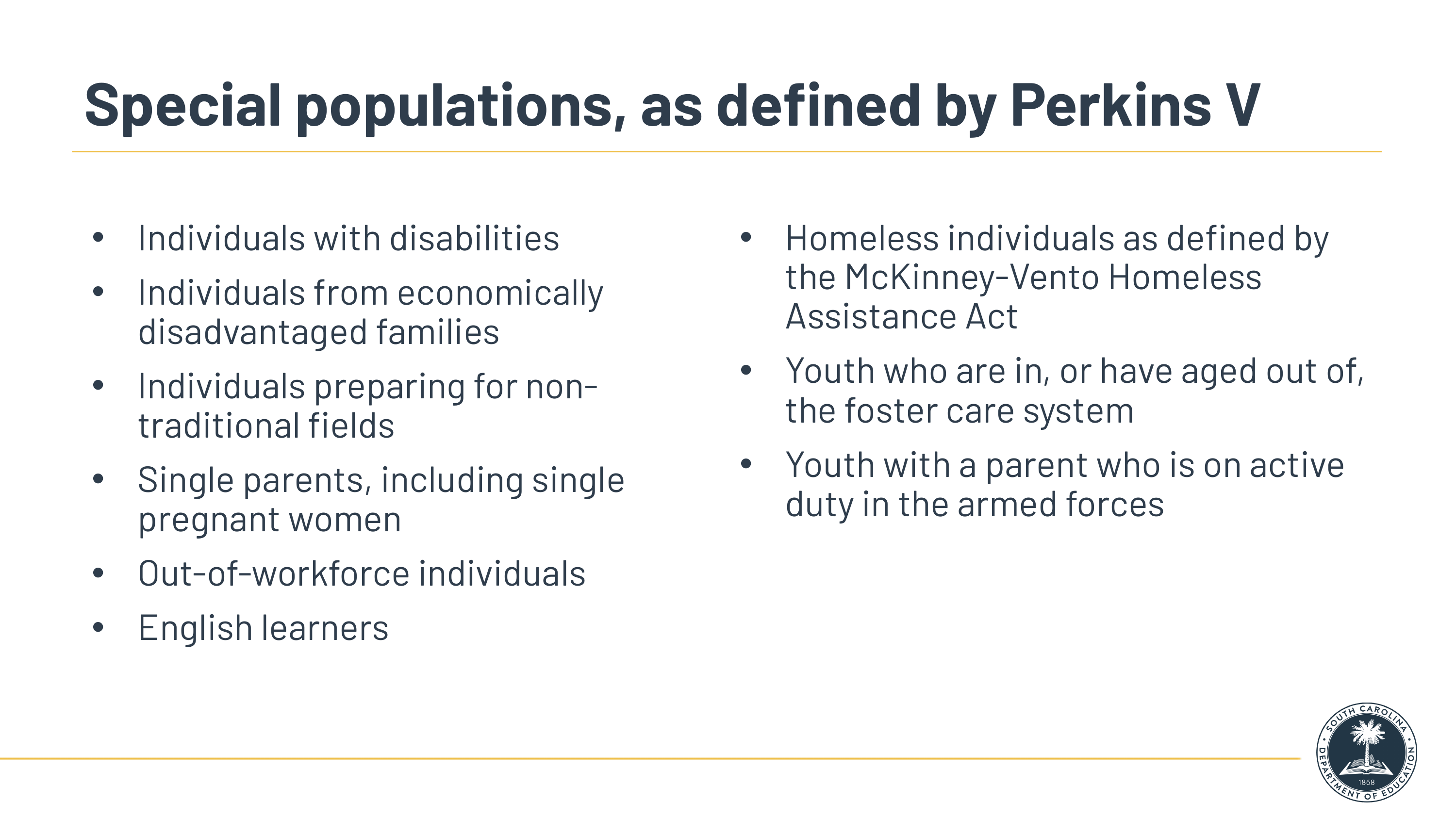

Special populations, as defined by Perkins V
# title
Individuals with disabilities
Individuals from economically disadvantaged families
Individuals preparing for non-traditional fields
Single parents, including single pregnant women
Out-of-workforce individuals
English learners
Homeless individuals as defined by the McKinney-Vento Homeless Assistance Act
Youth who are in, or have aged out of, the foster care system
Youth with a parent who is on active duty in the armed forces